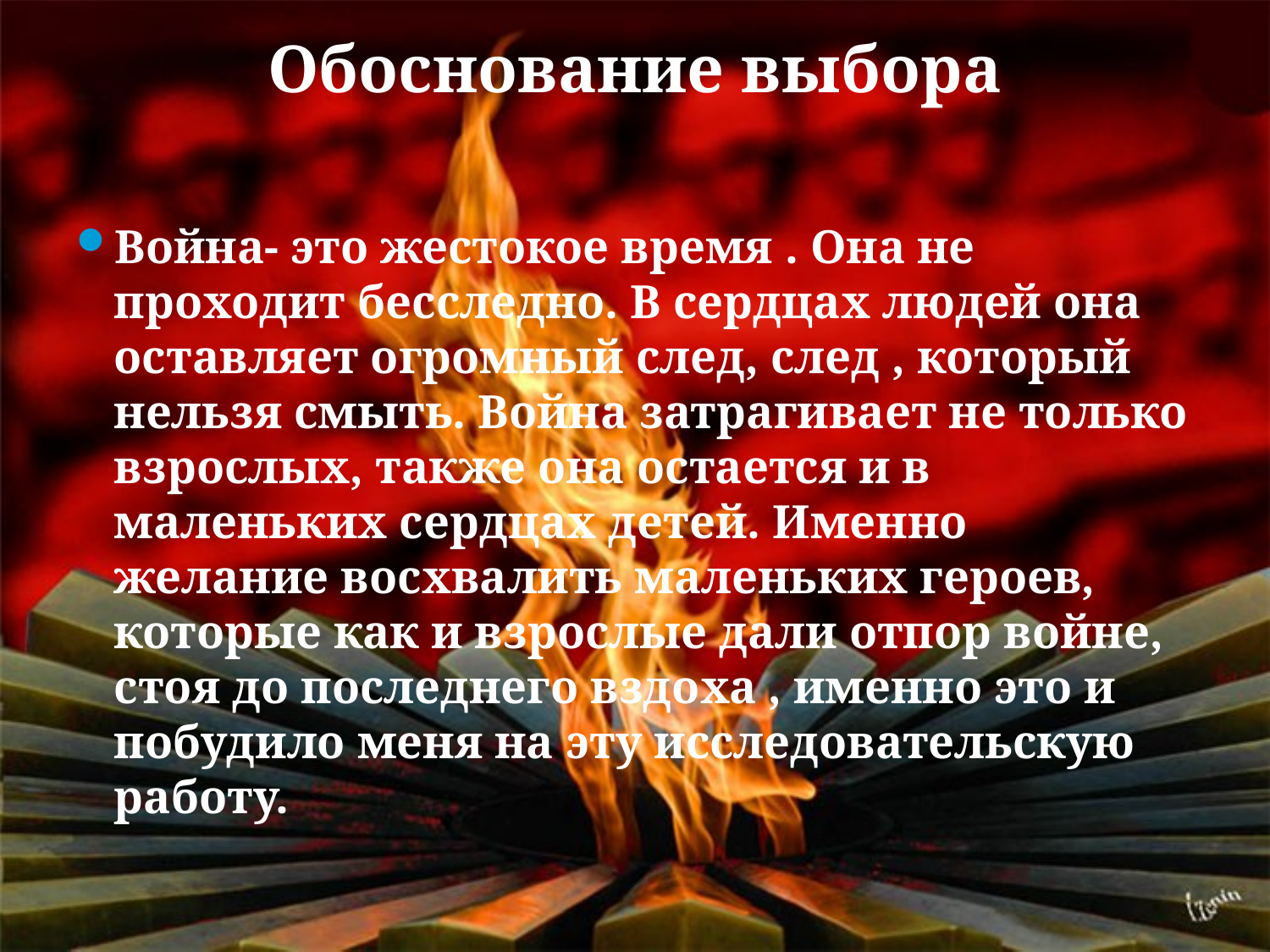

# Обоснование выбора
Война- это жестокое время . Она не проходит бесследно. В сердцах людей она оставляет огромный след, след , который нельзя смыть. Война затрагивает не только взрослых, также она остается и в маленьких сердцах детей. Именно желание восхвалить маленьких героев, которые как и взрослые дали отпор войне, стоя до последнего вздоха , именно это и побудило меня на эту исследовательскую работу.